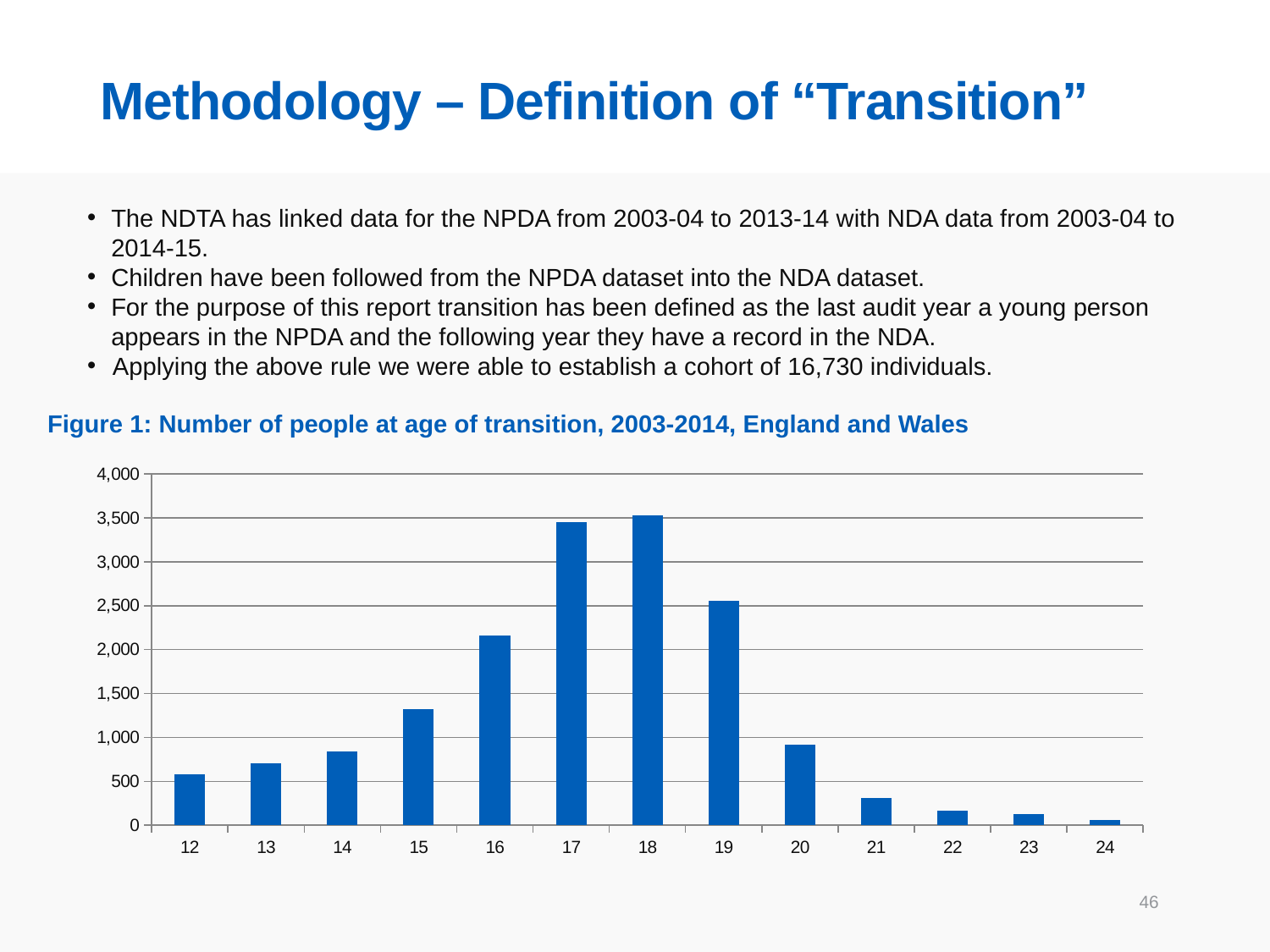

# Methodology – Definition of “Transition”
The NDTA has linked data for the NPDA from 2003-04 to 2013-14 with NDA data from 2003-04 to 2014-15.
Children have been followed from the NPDA dataset into the NDA dataset.
For the purpose of this report transition has been defined as the last audit year a young person appears in the NPDA and the following year they have a record in the NDA.
Applying the above rule we were able to establish a cohort of 16,730 individuals.

Figure 1: Number of people at age of transition, 2003-2014, England and Wales

### Chart

| Category |  |
|---|---|
| 12 | 584.0 |
| 13 | 705.0 |
| 14 | 840.0 |
| 15 | 1320.0 |
| 16 | 2163.0 |
| 17 | 3452.0 |
| 18 | 3530.0 |
| 19 | 2554.0 |
| 20 | 917.0 |
| 21 | 314.0 |
| 22 | 165.0 |
| 23 | 123.0 |
| 24 | 63.0 |
46